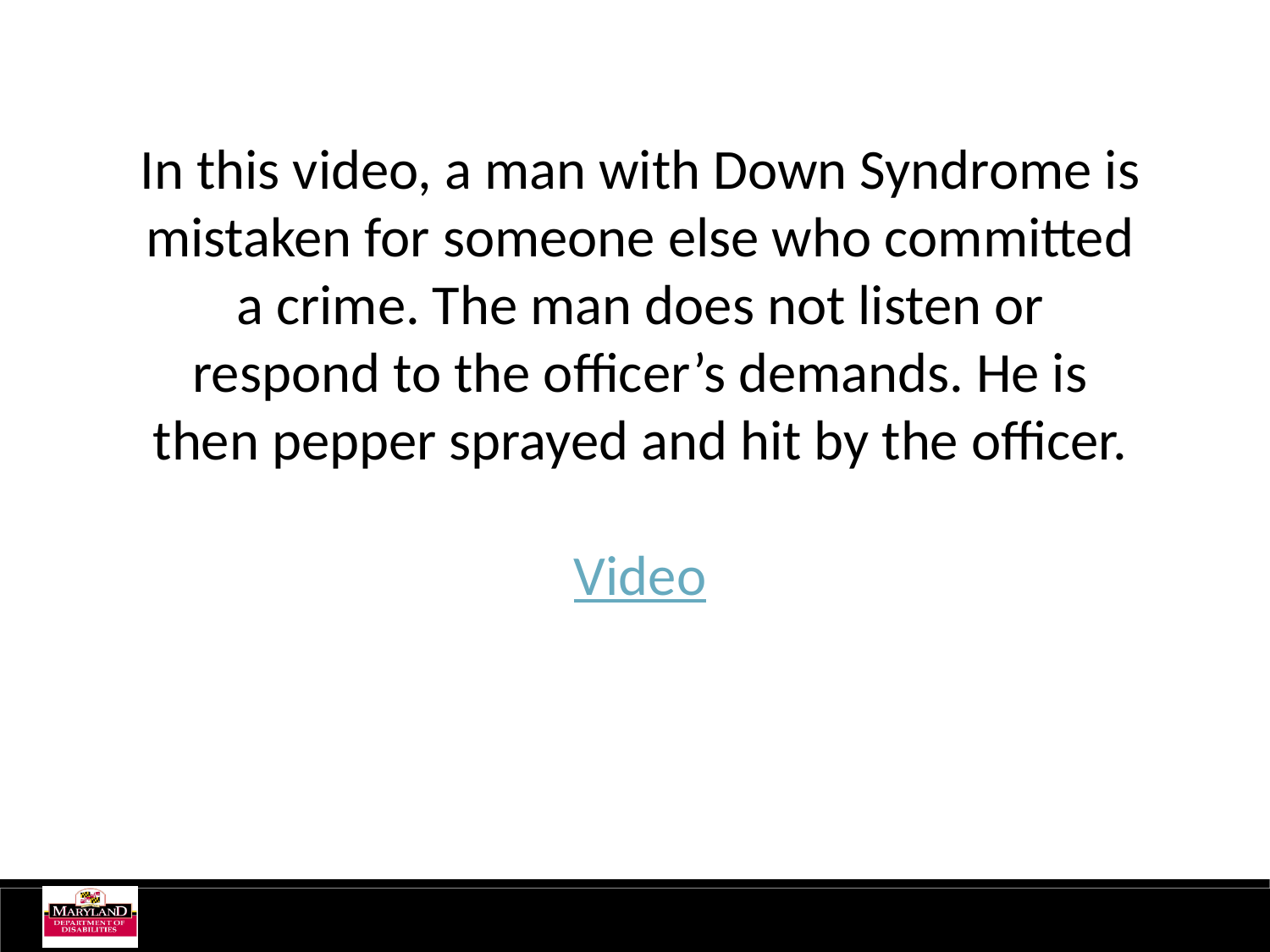

In this video, a man with Down Syndrome is mistaken for someone else who committed a crime. The man does not listen or respond to the officer’s demands. He is then pepper sprayed and hit by the officer.

Video